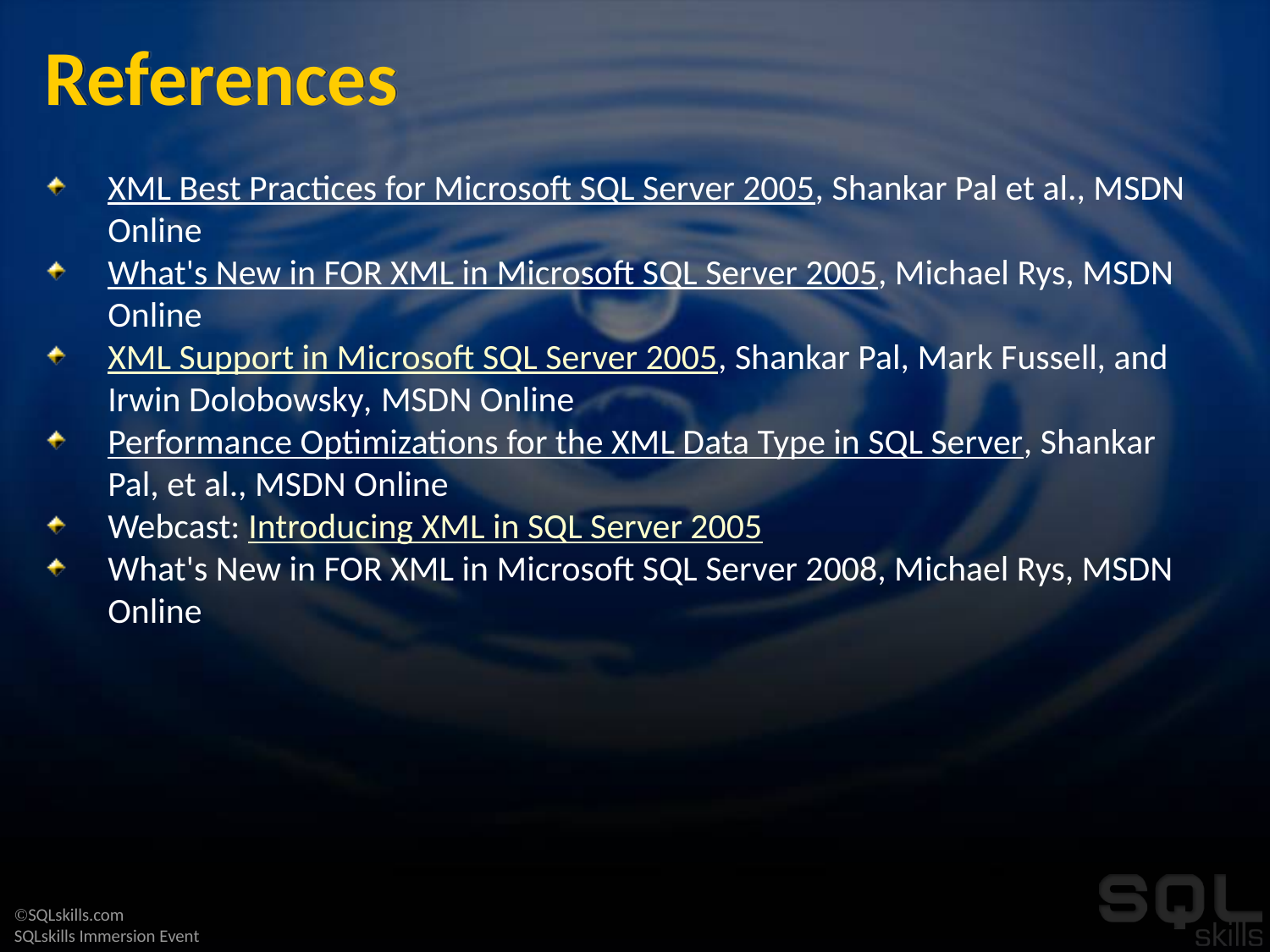

# References
XML Best Practices for Microsoft SQL Server 2005, Shankar Pal et al., MSDN Online
What's New in FOR XML in Microsoft SQL Server 2005, Michael Rys, MSDN Online
XML Support in Microsoft SQL Server 2005, Shankar Pal, Mark Fussell, and Irwin Dolobowsky, MSDN Online
Performance Optimizations for the XML Data Type in SQL Server, Shankar Pal, et al., MSDN Online
Webcast: Introducing XML in SQL Server 2005
What's New in FOR XML in Microsoft SQL Server 2008, Michael Rys, MSDN Online